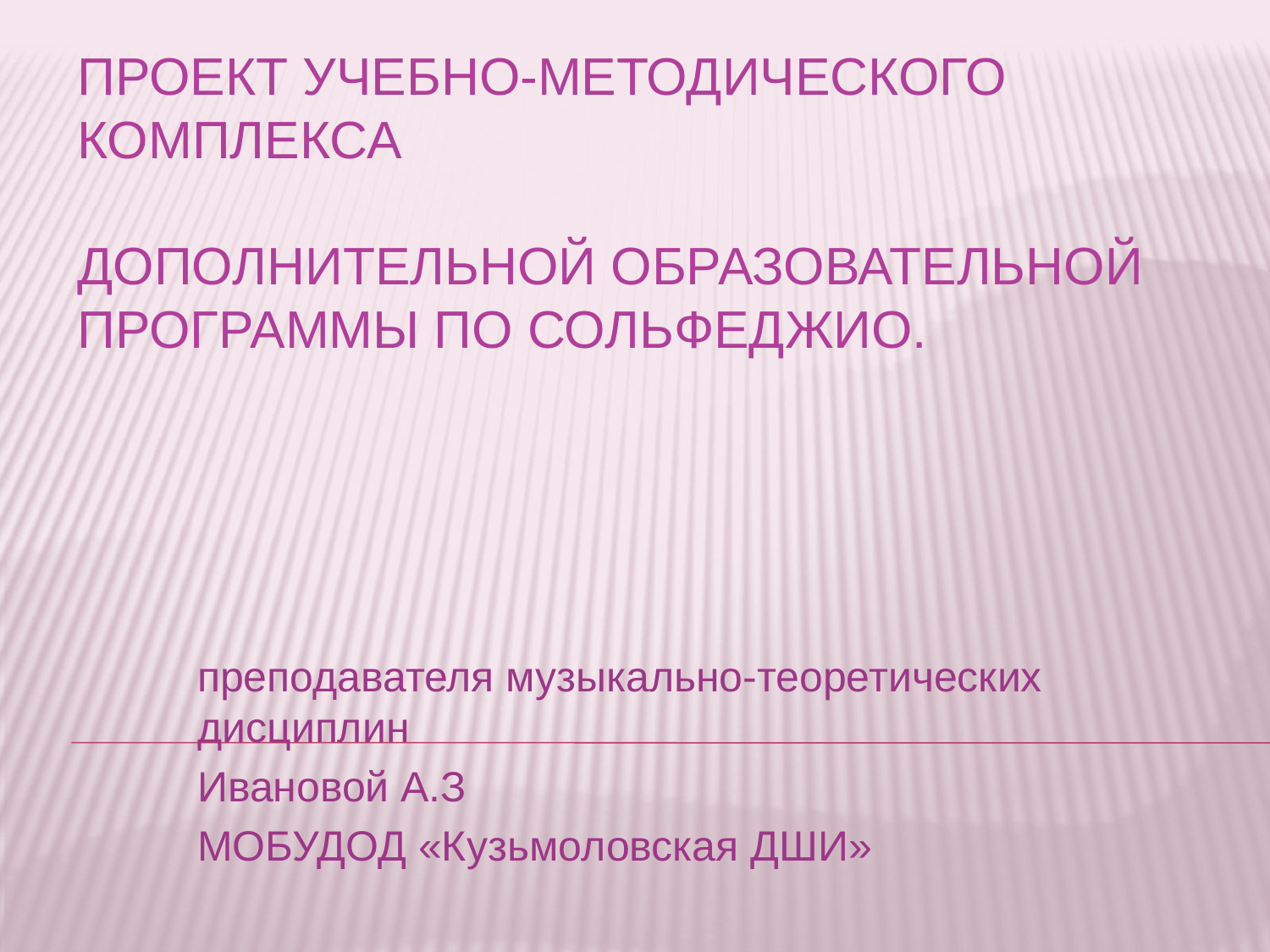

# Проект учебно-методического комплекса дополнительной образовательной программы по сольфеджио.
преподавателя музыкально-теоретических дисциплин
Ивановой А.З
МОБУДОД «Кузьмоловская ДШИ»